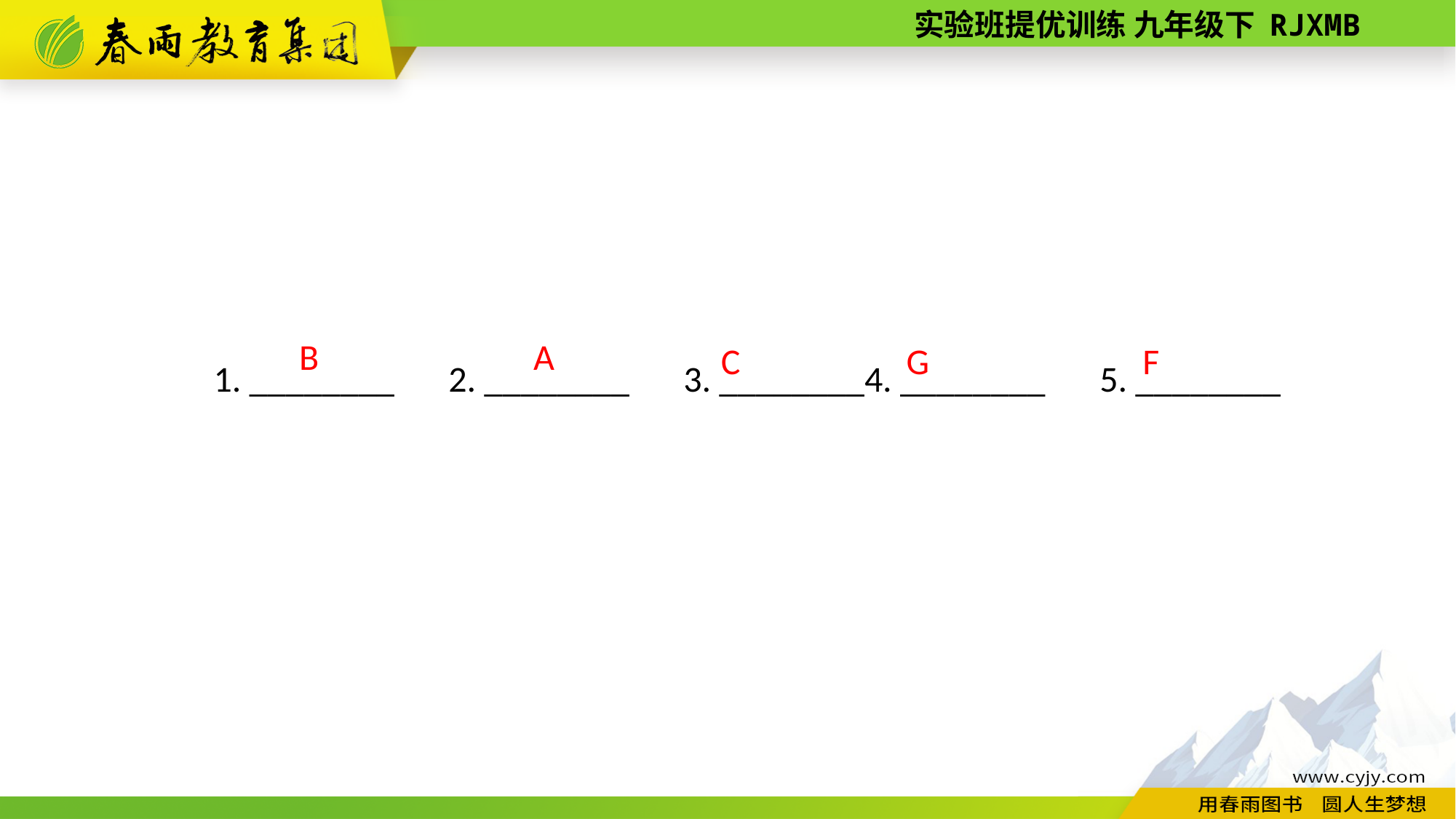

1. ________　2. ________　3. ________4. ________　5. ________
B
A
F
C
G